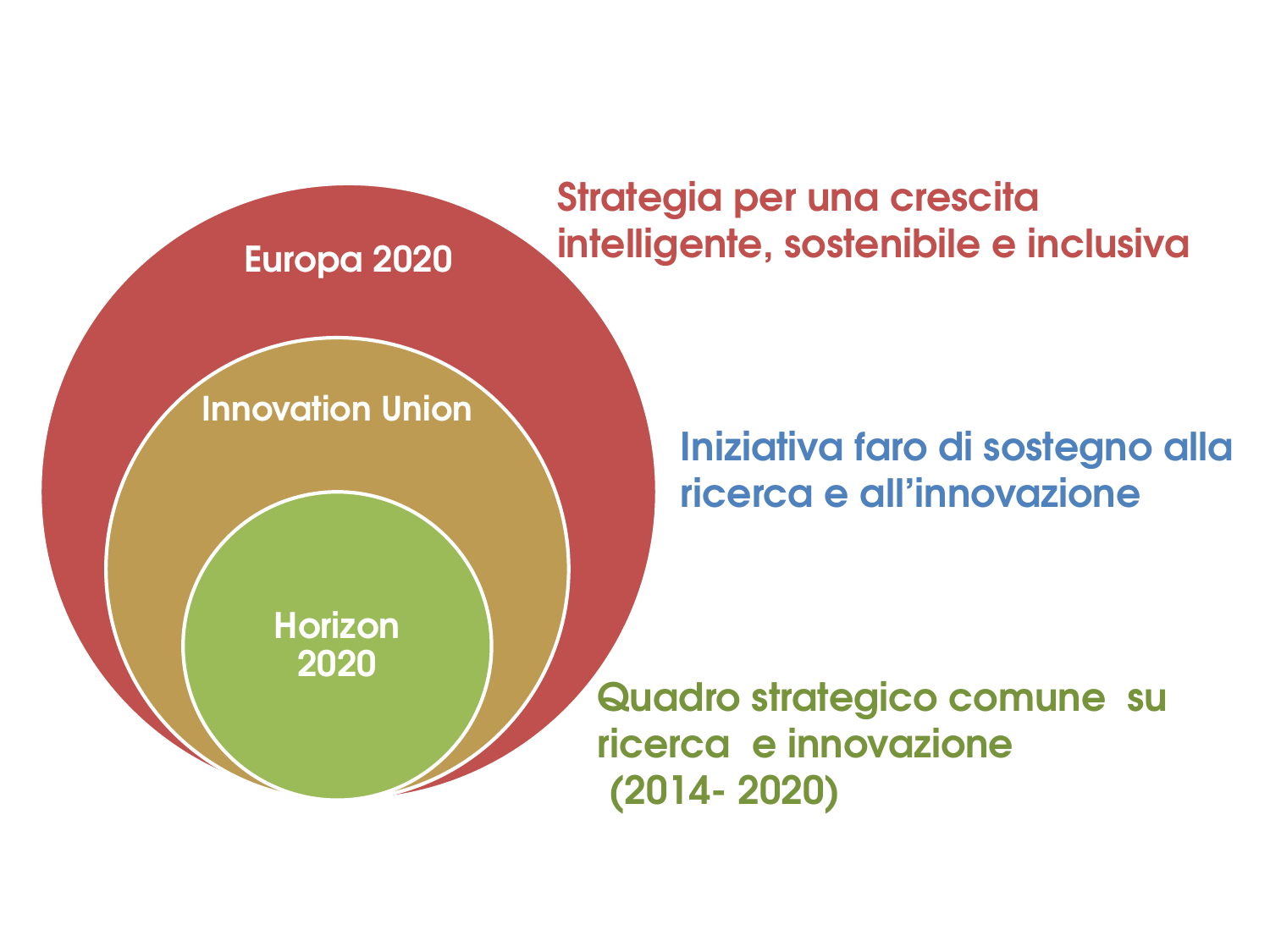

Strategia per una crescita intelligente, sostenibile e inclusiva
Europa 2020
Innovation Union
Horizon 2020
Iniziativa faro di sostegno alla
ricerca e all’innovazione
Quadro strategico comune  su ricerca  e innovazione
 (2014- 2020)